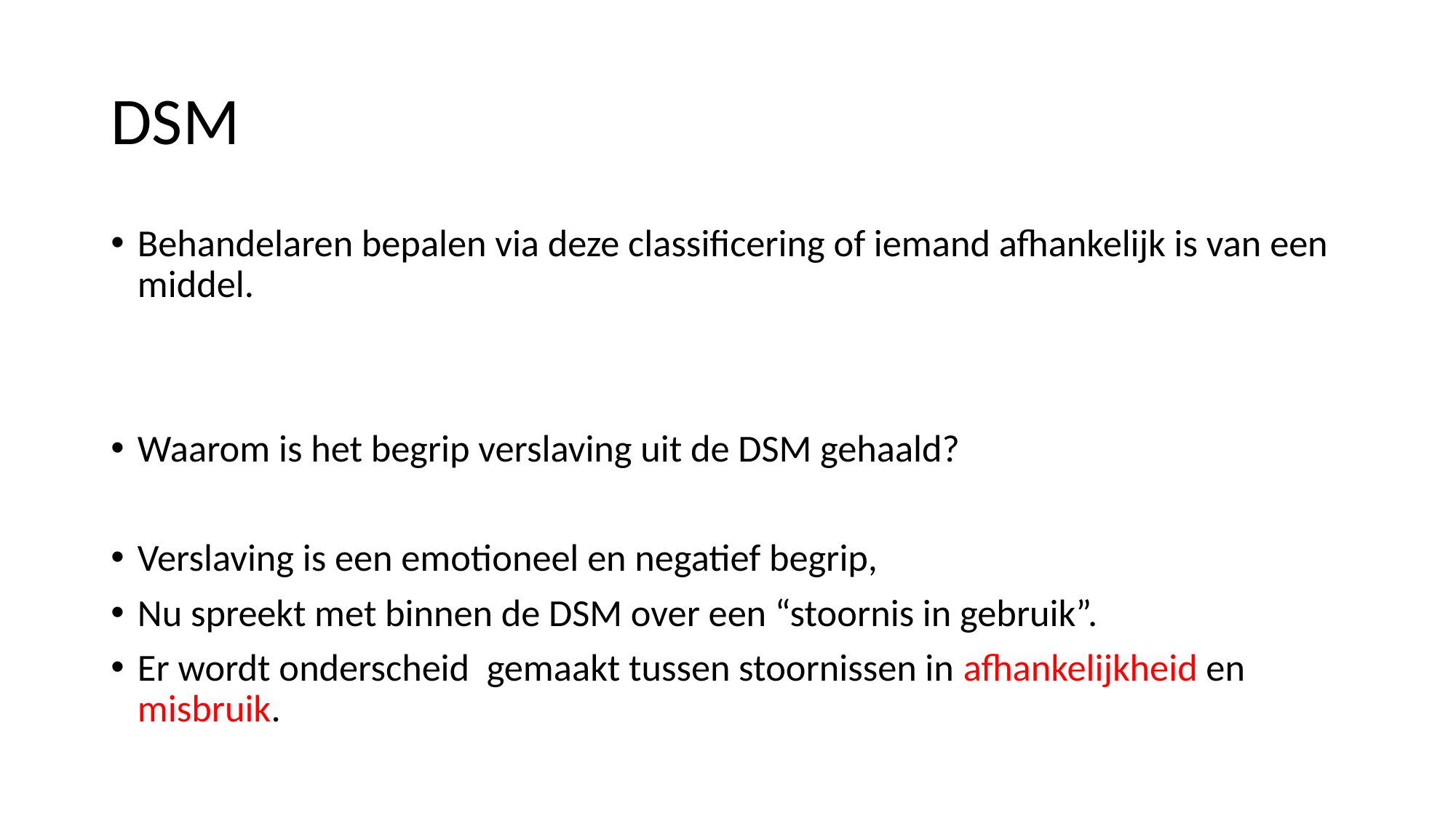

# DSM
Behandelaren bepalen via deze classificering of iemand afhankelijk is van een middel.

Waarom is het begrip verslaving uit de DSM gehaald?

Verslaving is een emotioneel en negatief begrip,
Nu spreekt met binnen de DSM over een “stoornis in gebruik”.
Er wordt onderscheid  gemaakt tussen stoornissen in afhankelijkheid en misbruik.